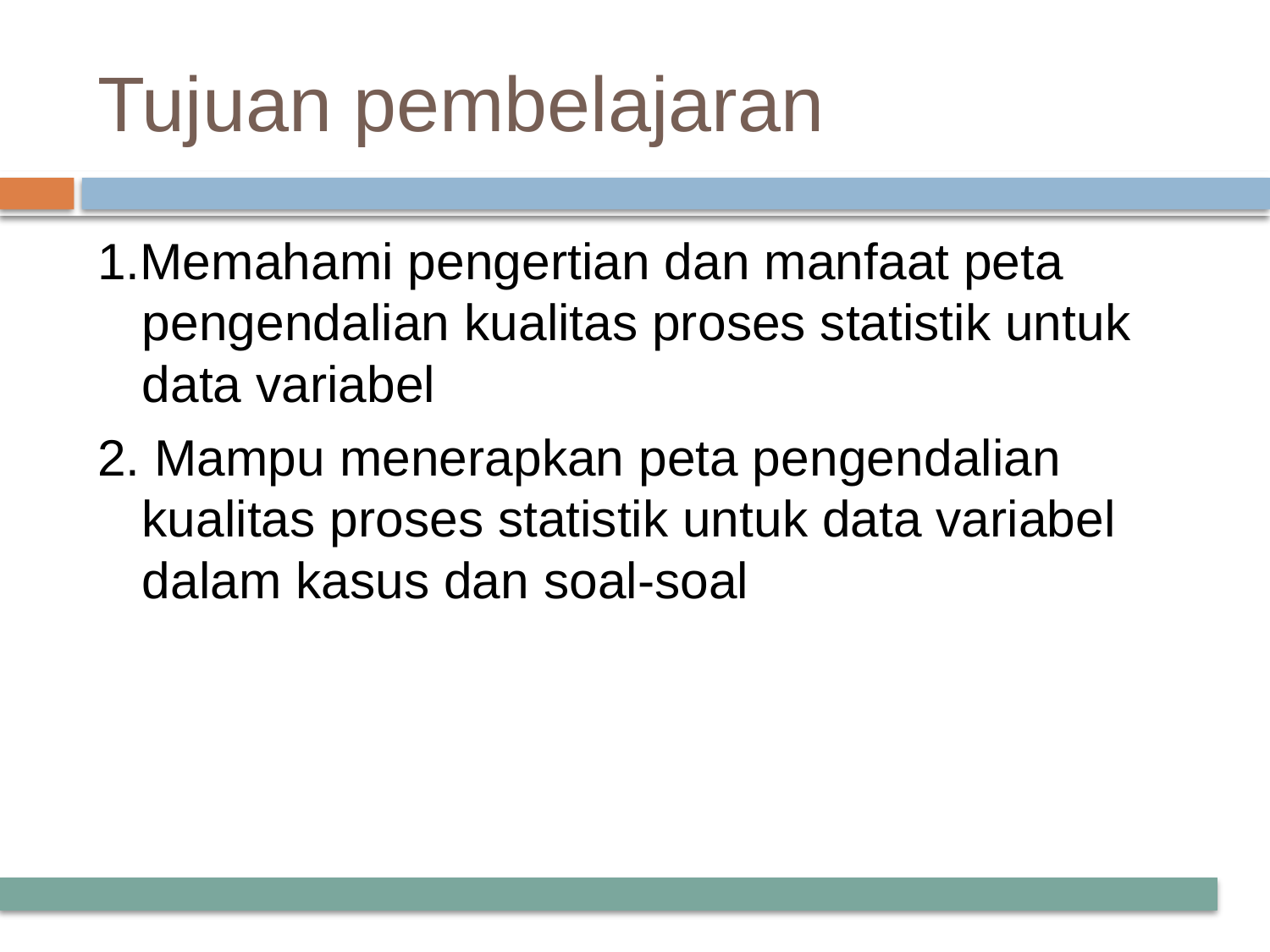

# Tujuan pembelajaran
1.Memahami pengertian dan manfaat peta pengendalian kualitas proses statistik untuk data variabel
2. Mampu menerapkan peta pengendalian kualitas proses statistik untuk data variabel dalam kasus dan soal-soal